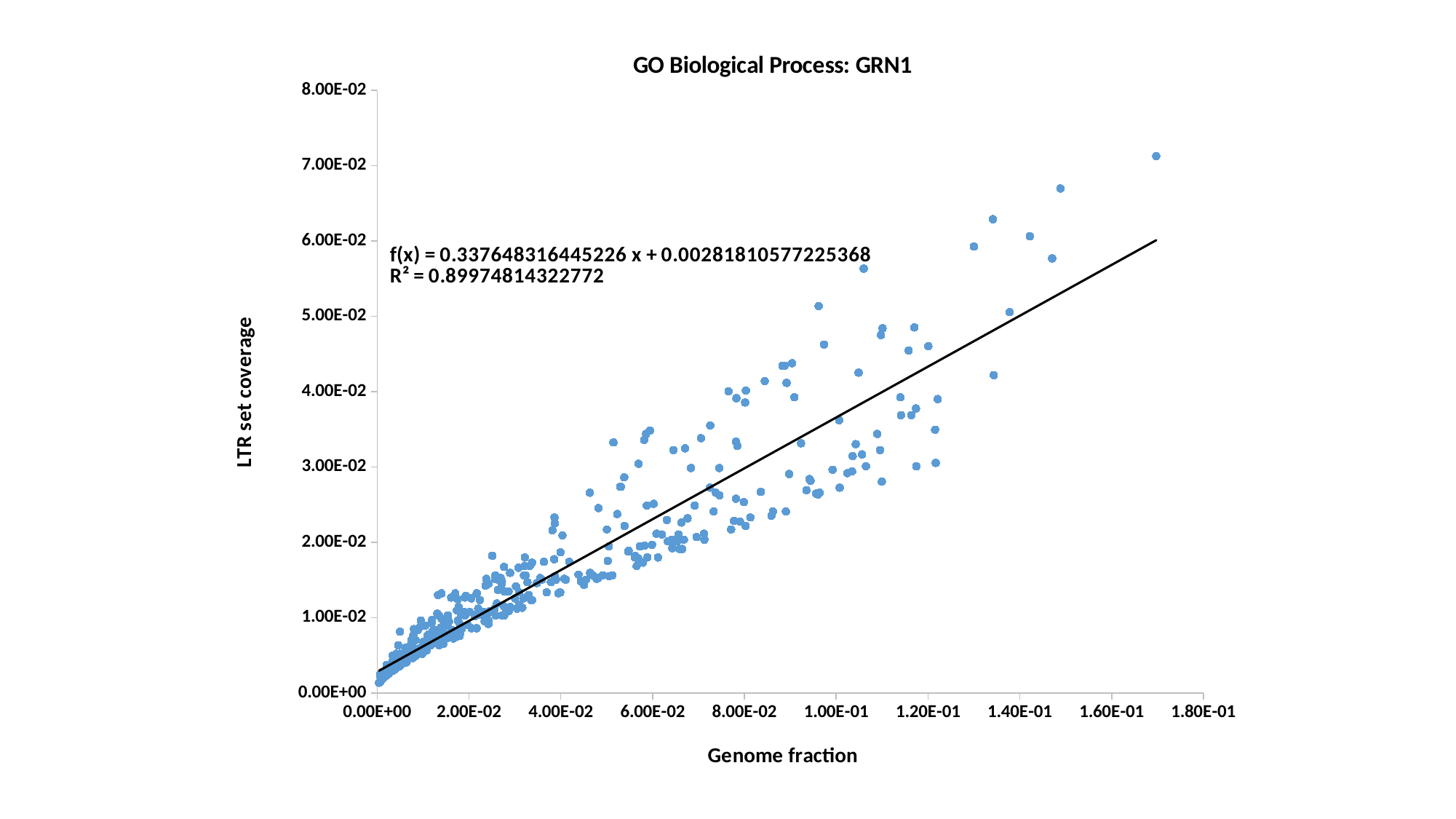

### Chart: GO Biological Process: GRN1

| Category | LTR fraction |
|---|---|